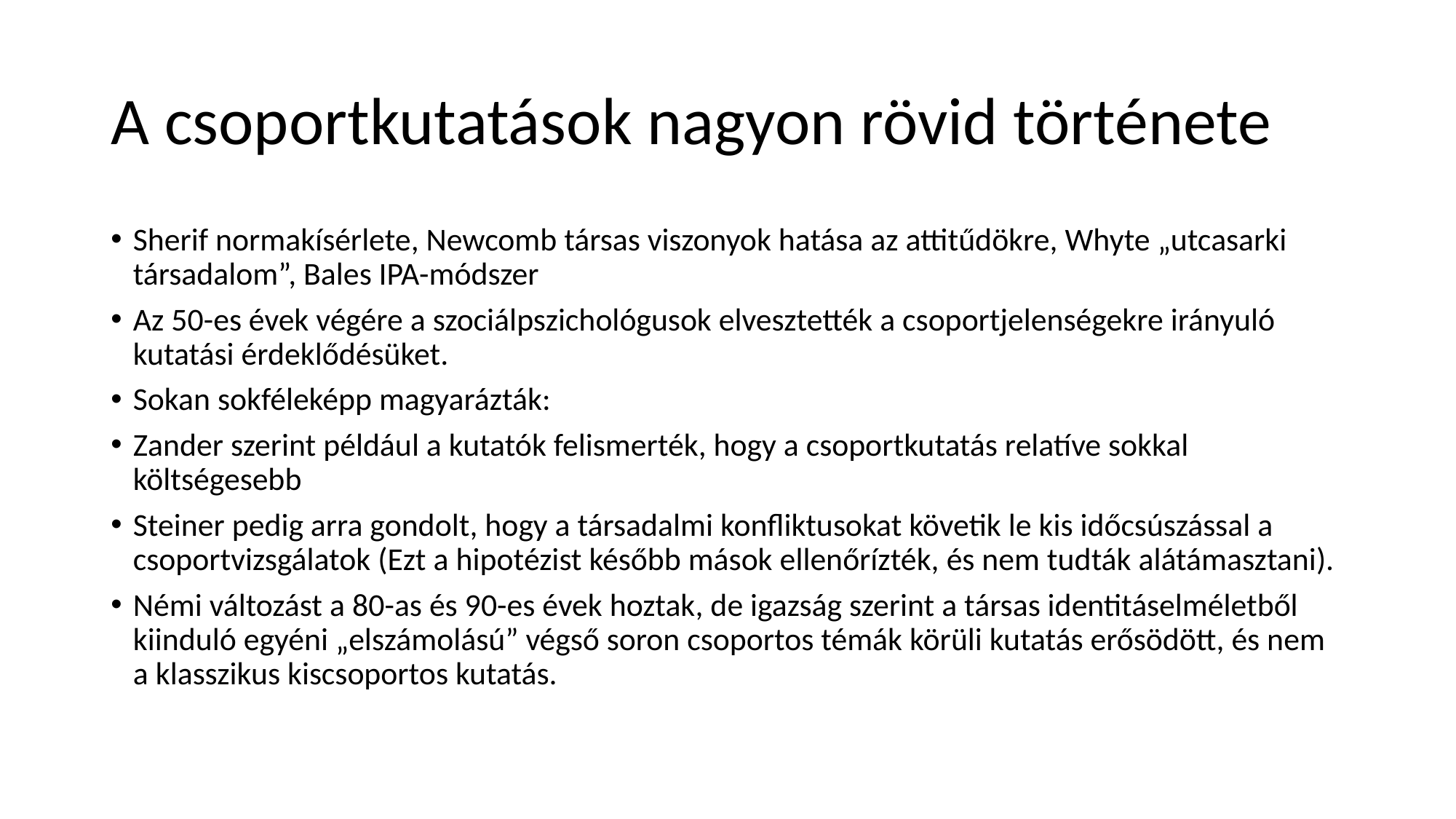

# A csoportkutatások nagyon rövid története
Sherif normakísérlete, Newcomb társas viszonyok hatása az attitűdökre, Whyte „utcasarki társadalom”, Bales IPA-módszer
Az 50-es évek végére a szociálpszichológusok elvesztették a csoportjelenségekre irányuló kutatási érdeklődésüket.
Sokan sokféleképp magyarázták:
Zander szerint például a kutatók felismerték, hogy a csoportkutatás relatíve sokkal költségesebb
Steiner pedig arra gondolt, hogy a társadalmi konfliktusokat követik le kis időcsúszással a csoportvizsgálatok (Ezt a hipotézist később mások ellenőrízték, és nem tudták alátámasztani).
Némi változást a 80-as és 90-es évek hoztak, de igazság szerint a társas identitáselméletből kiinduló egyéni „elszámolású” végső soron csoportos témák körüli kutatás erősödött, és nem a klasszikus kiscsoportos kutatás.